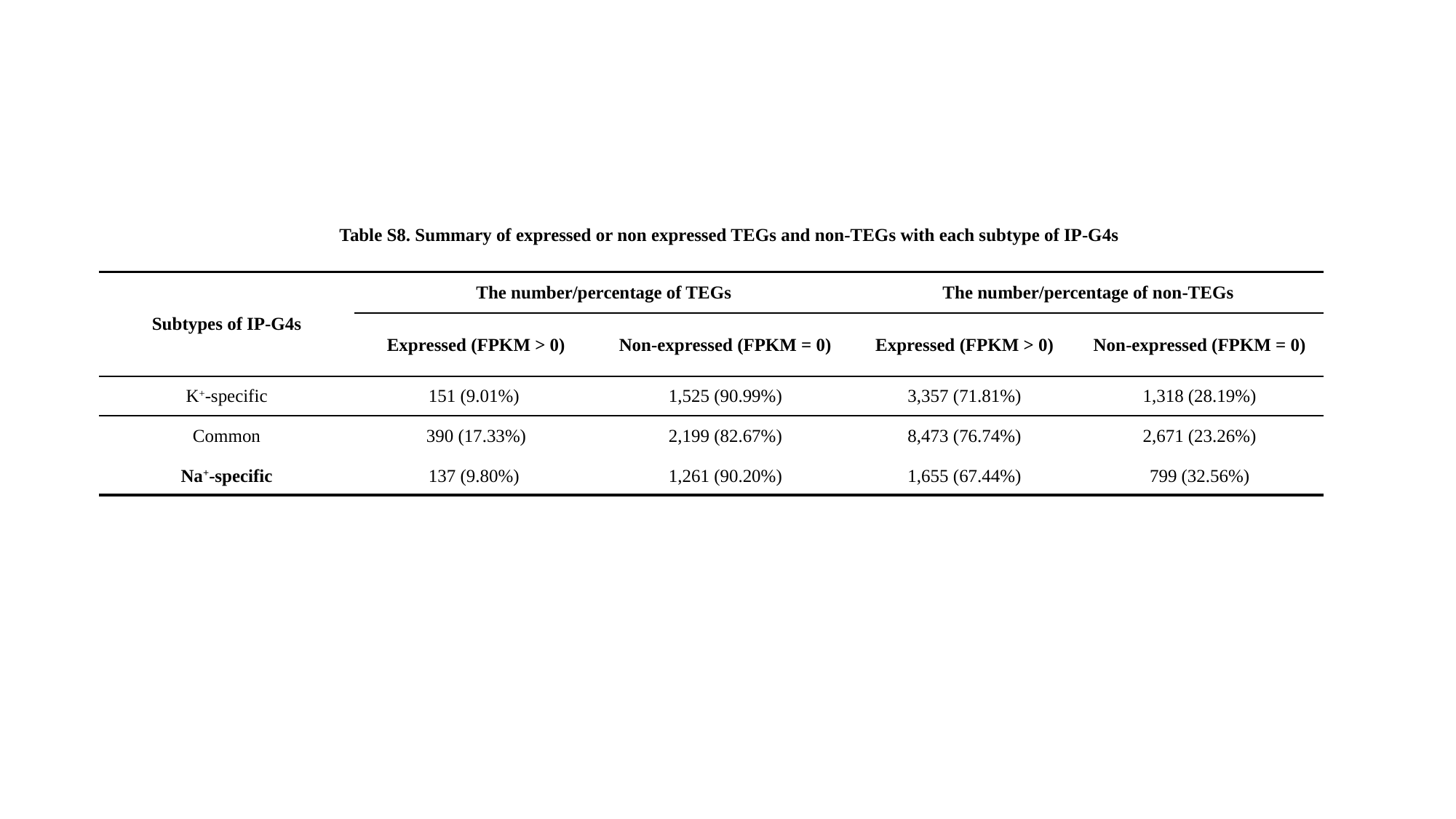

Table S8. Summary of expressed or non expressed TEGs and non-TEGs with each subtype of IP-G4s
| Subtypes of IP-G4s | The number/percentage of TEGs |  | The number/percentage of non-TEGs |  |
| --- | --- | --- | --- | --- |
|  | Expressed (FPKM > 0) | Non-expressed (FPKM = 0) | Expressed (FPKM > 0) | Non-expressed (FPKM = 0) |
| K+-specific | 151 (9.01%) | 1,525 (90.99%) | 3,357 (71.81%) | 1,318 (28.19%) |
| Common | 390 (17.33%) | 2,199 (82.67%) | 8,473 (76.74%) | 2,671 (23.26%) |
| Na+-specific | 137 (9.80%) | 1,261 (90.20%) | 1,655 (67.44%) | 799 (32.56%) |